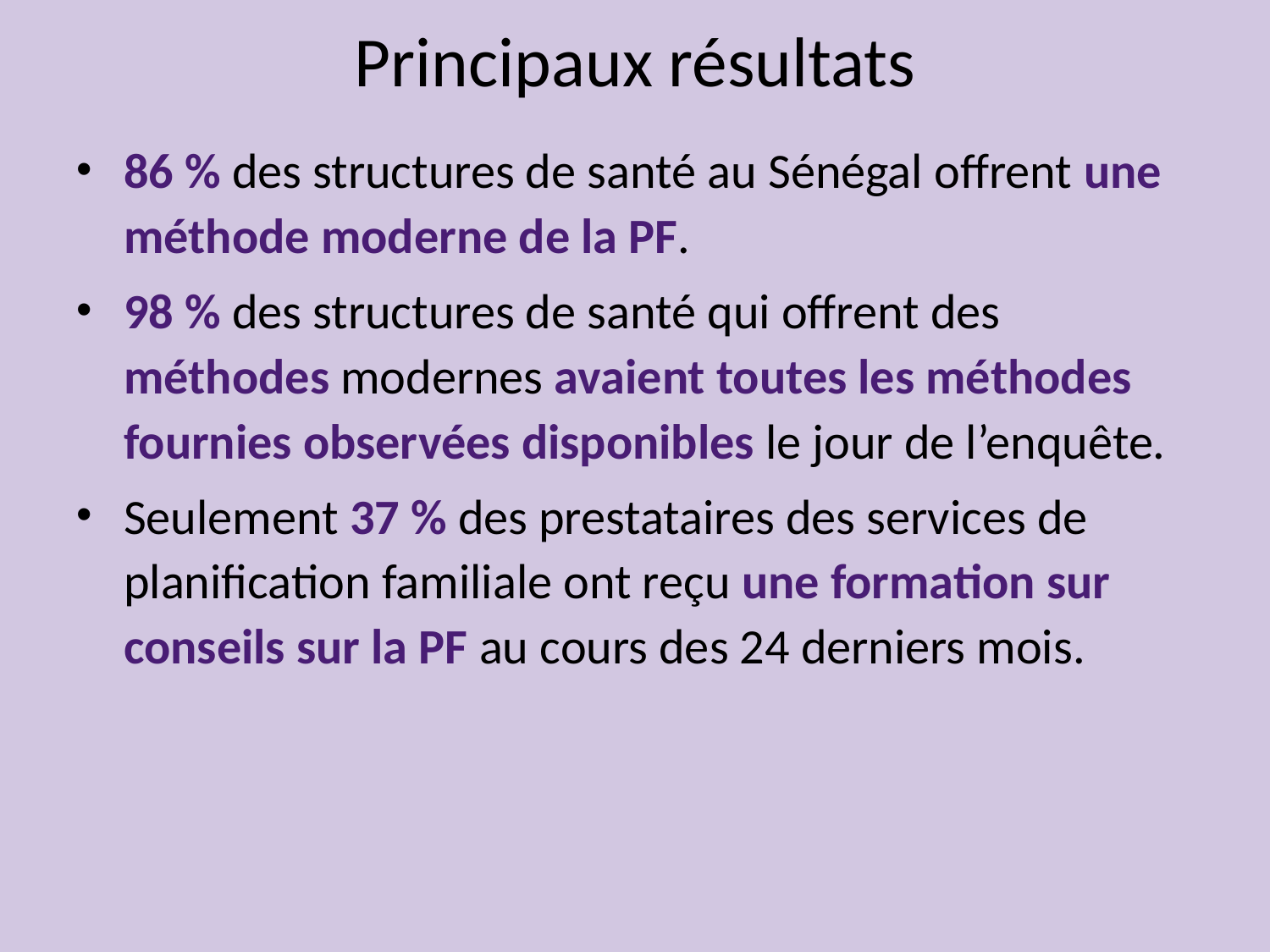

Principaux résultats
86 % des structures de santé au Sénégal offrent une méthode moderne de la PF.
98 % des structures de santé qui offrent des méthodes modernes avaient toutes les méthodes fournies observées disponibles le jour de l’enquête.
Seulement 37 % des prestataires des services de planification familiale ont reçu une formation sur conseils sur la PF au cours des 24 derniers mois.